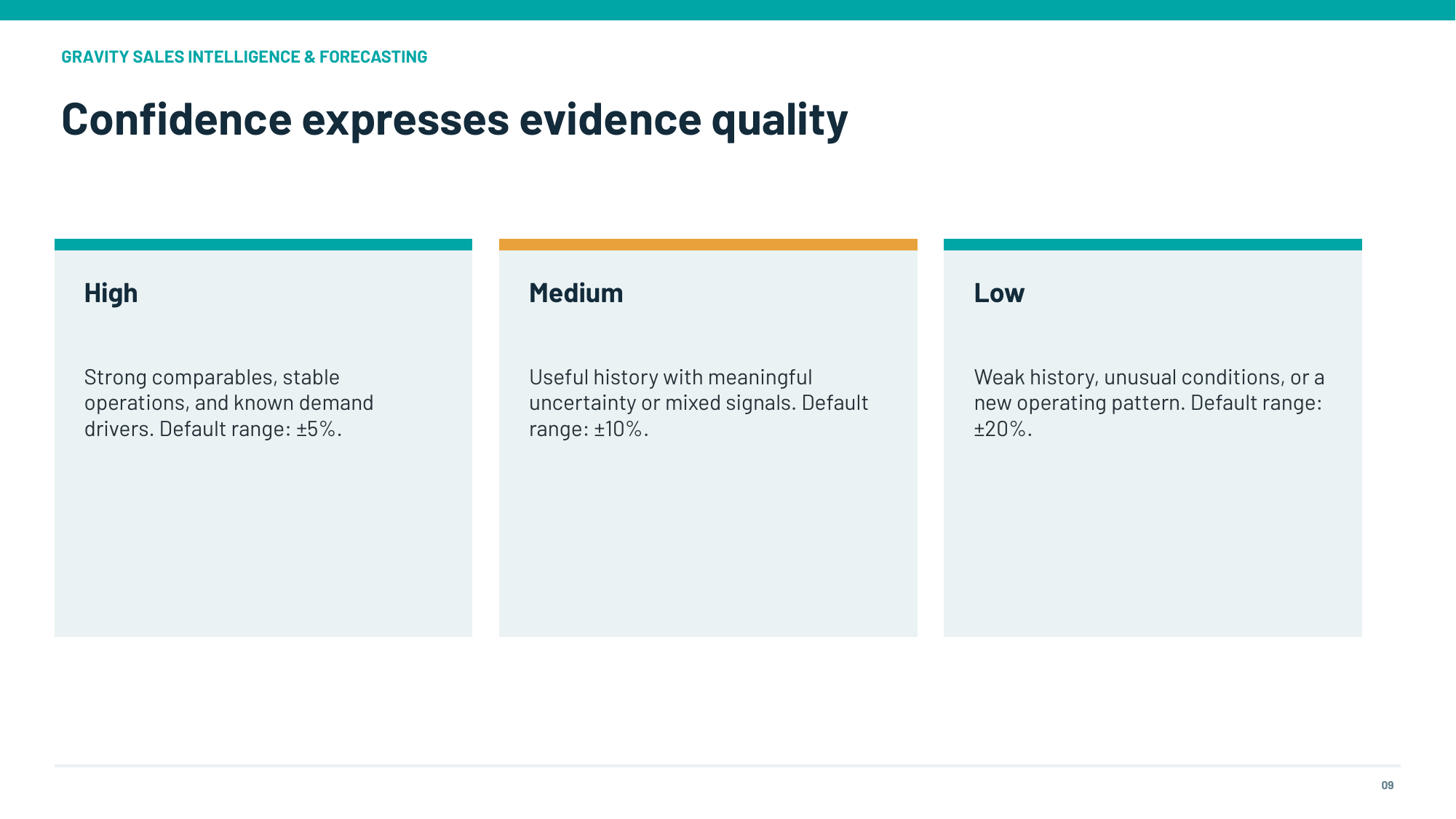

GRAVITY SALES INTELLIGENCE & FORECASTING
Confidence expresses evidence quality

High
Medium
Low
Strong comparables, stable operations, and known demand drivers. Default range: ±5%.
Useful history with meaningful uncertainty or mixed signals. Default range: ±10%.
Weak history, unusual conditions, or a new operating pattern. Default range: ±20%.

09